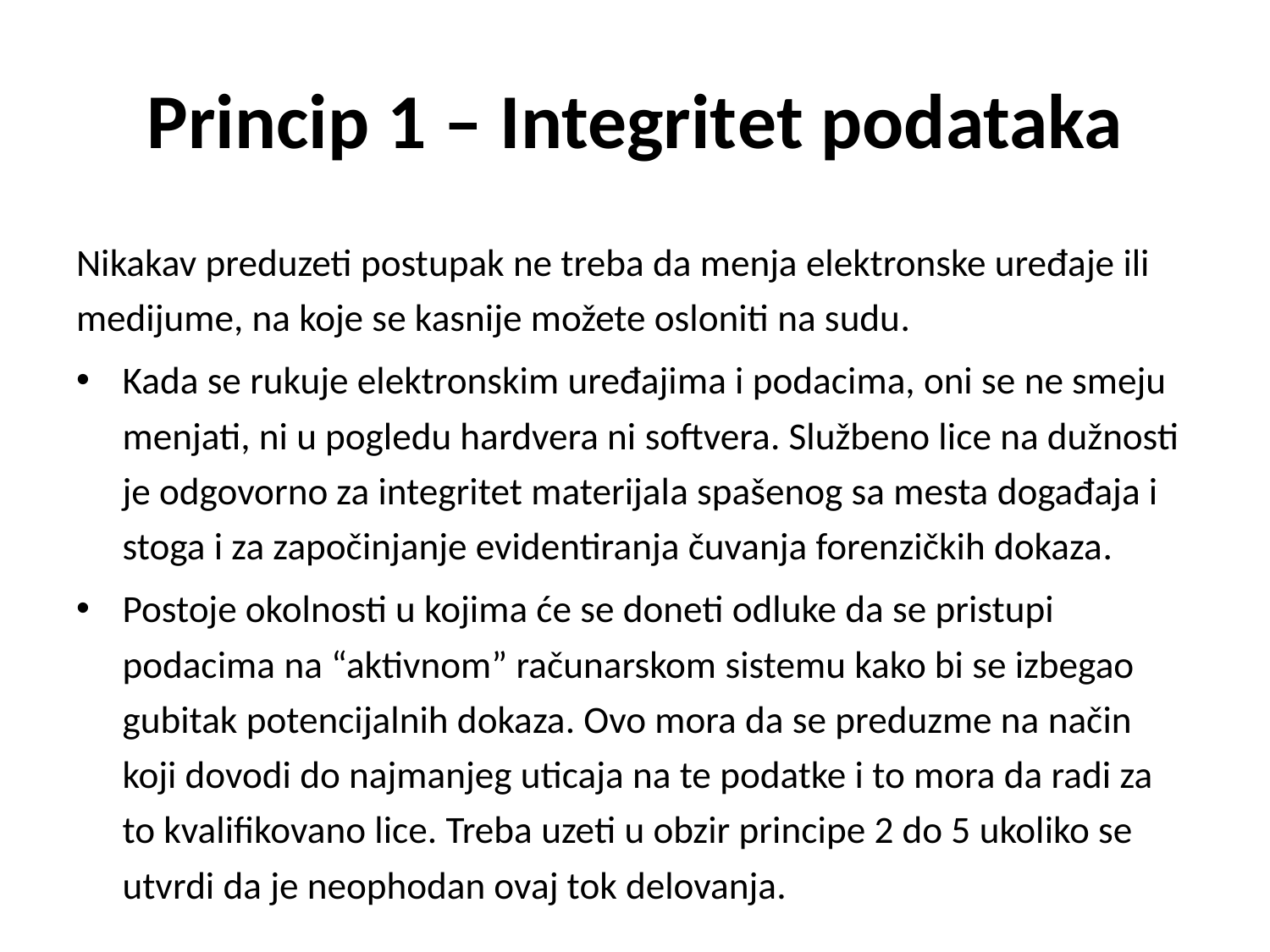

# Princip 1 – Integritet podataka
Nikakav preduzeti postupak ne treba da menja elektronske uređaje ili medijume, na koje se kasnije možete osloniti na sudu.
Kada se rukuje elektronskim uređajima i podacima, oni se ne smeju menjati, ni u pogledu hardvera ni softvera. Službeno lice na dužnosti je odgovorno za integritet materijala spašenog sa mesta događaja i stoga i za započinjanje evidentiranja čuvanja forenzičkih dokaza.
Postoje okolnosti u kojima će se doneti odluke da se pristupi podacima na “aktivnom” računarskom sistemu kako bi se izbegao gubitak potencijalnih dokaza. Ovo mora da se preduzme na način koji dovodi do najmanjeg uticaja na te podatke i to mora da radi za to kvalifikovano lice. Treba uzeti u obzir principe 2 do 5 ukoliko se utvrdi da je neophodan ovaj tok delovanja.